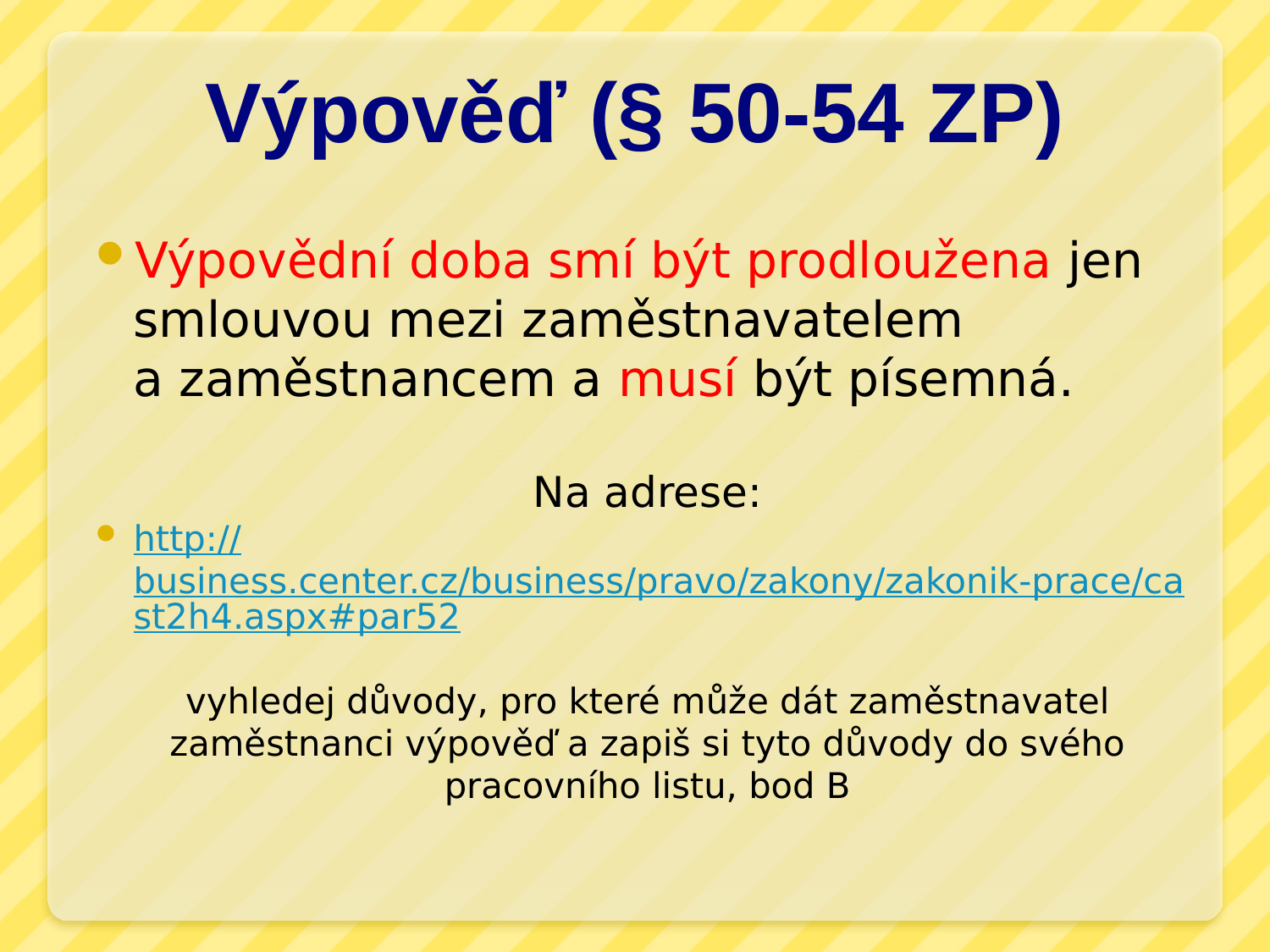

# Výpověď (§ 50-54 ZP)
Výpovědní doba smí být prodloužena jen smlouvou mezi zaměstnavatelem
a zaměstnancem a musí být písemná.

Na adrese:
http://business.center.cz/business/pravo/zakony/zakonik-prace/cast2h4.aspx#par52

vyhledej důvody, pro které může dát zaměstnavatel zaměstnanci výpověď a zapiš si tyto důvody do svého pracovního listu, bod B